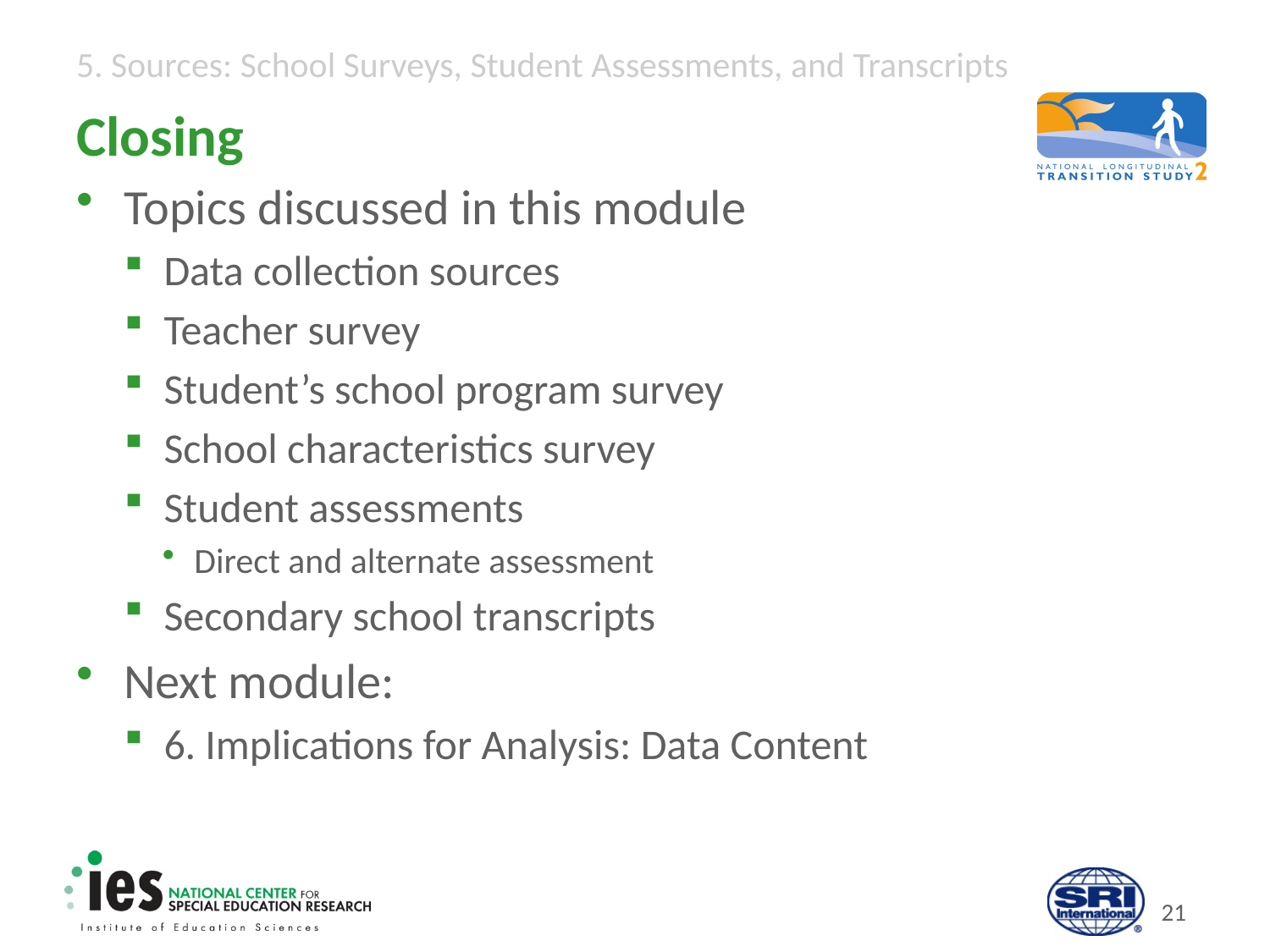

# Closing
Topics discussed in this module
Data collection sources
Teacher survey
Student’s school program survey
School characteristics survey
Student assessments
Direct and alternate assessment
Secondary school transcripts
Next module:
6. Implications for Analysis: Data Content

21